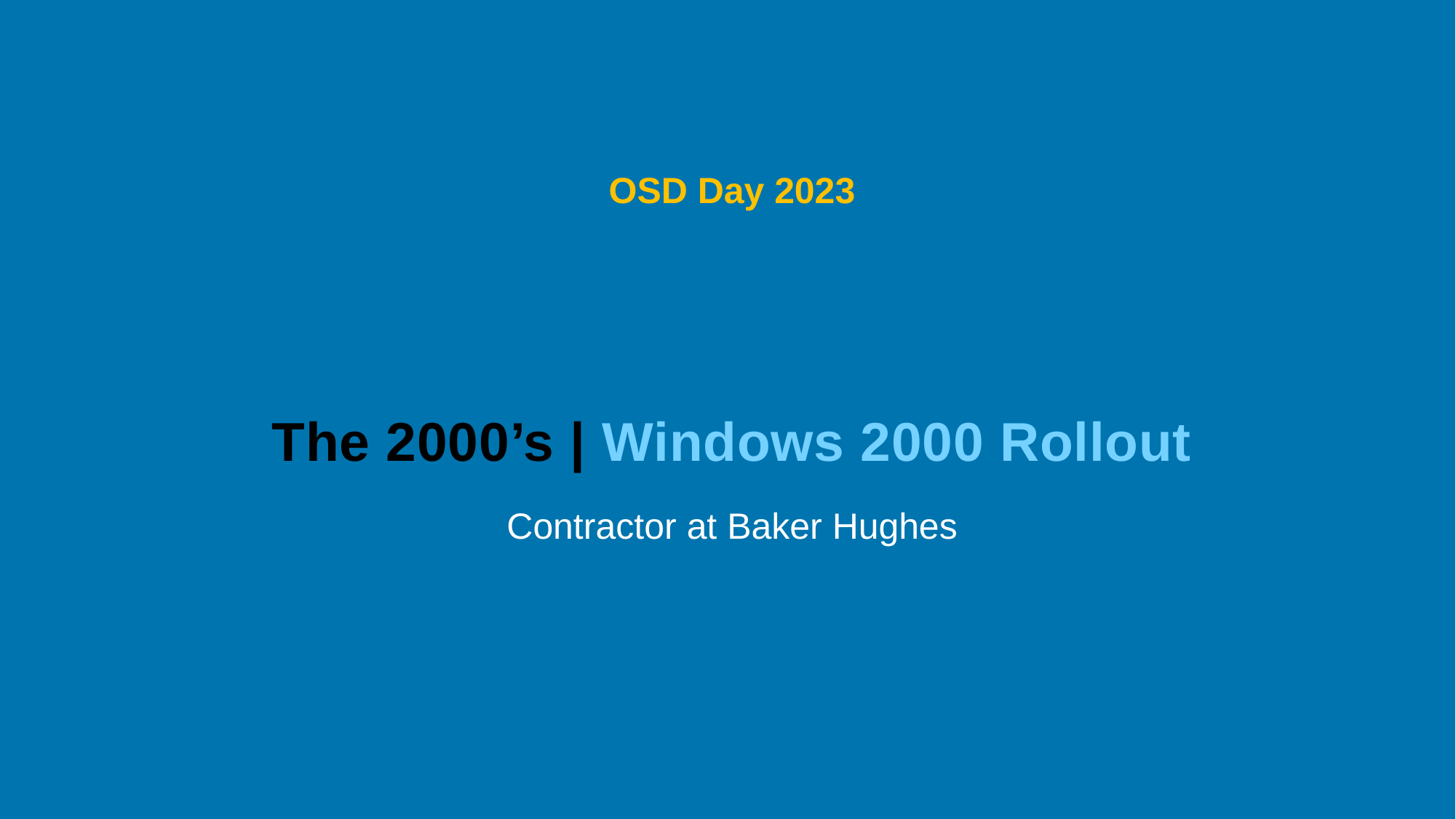

OSD Day 2023
# The 2000’s | Windows 2000 Rollout
Contractor at Baker Hughes